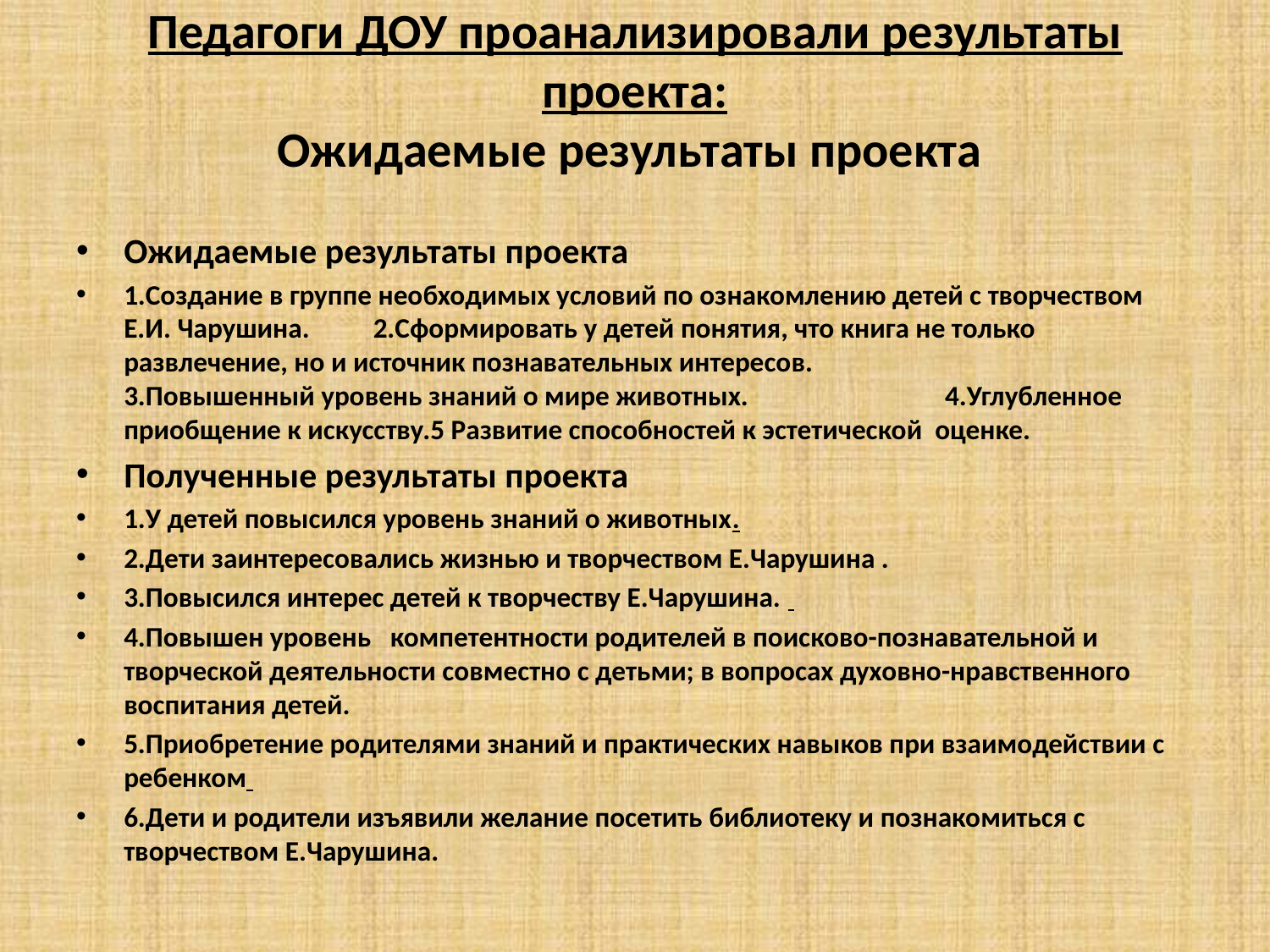

# Педагоги ДОУ проанализировали результаты проекта: Ожидаемые результаты проекта
Ожидаемые результаты проекта
1.Создание в группе необходимых условий по ознакомлению детей с творчеством Е.И. Чарушина.          2.Сформировать у детей понятия, что книга не только развлечение, но и источник познавательных интересов.                              3.Повышенный уровень знаний о мире животных.                               4.Углубленное приобщение к искусству.5 Развитие способностей к эстетической  оценке.
Полученные результаты проекта
1.У детей повысился уровень знаний о животных.
2.Дети заинтересовались жизнью и творчеством Е.Чарушина .
3.Повысился интерес детей к творчеству Е.Чарушина.
4.Повышен уровень   компетентности родителей в поисково-познавательной и творческой деятельности совместно с детьми; в вопросах духовно-нравственного воспитания детей.
5.Приобретение родителями знаний и практических навыков при взаимодействии с ребенком
6.Дети и родители изъявили желание посетить библиотеку и познакомиться с творчеством Е.Чарушина.